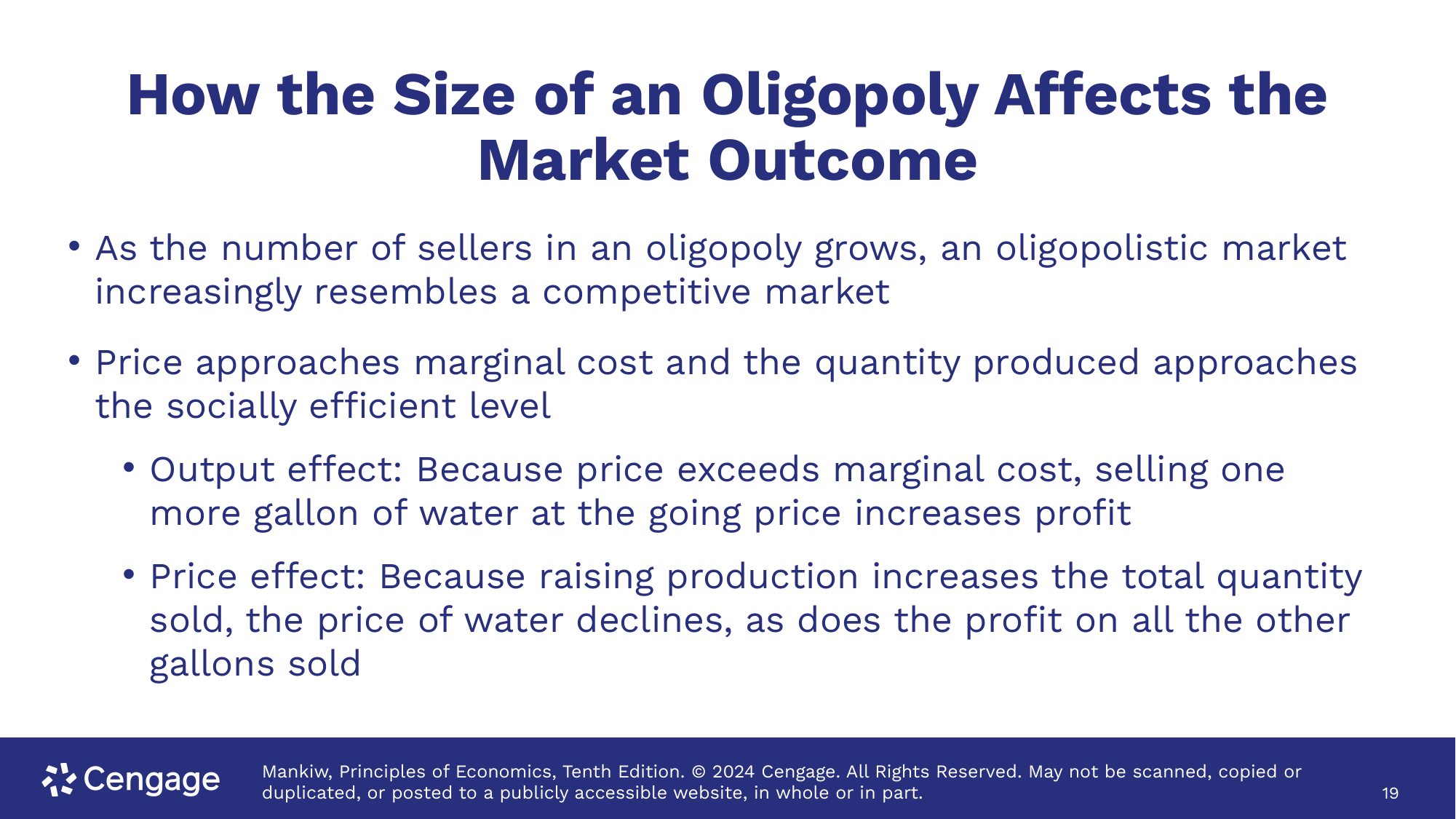

# How the Size of an Oligopoly Affects the Market Outcome
As the number of sellers in an oligopoly grows, an oligopolistic market increasingly resembles a competitive market
Price approaches marginal cost and the quantity produced approaches the socially efficient level
Output effect: Because price exceeds marginal cost, selling one more gallon of water at the going price increases profit
Price effect: Because raising production increases the total quantity sold, the price of water declines, as does the profit on all the other gallons sold